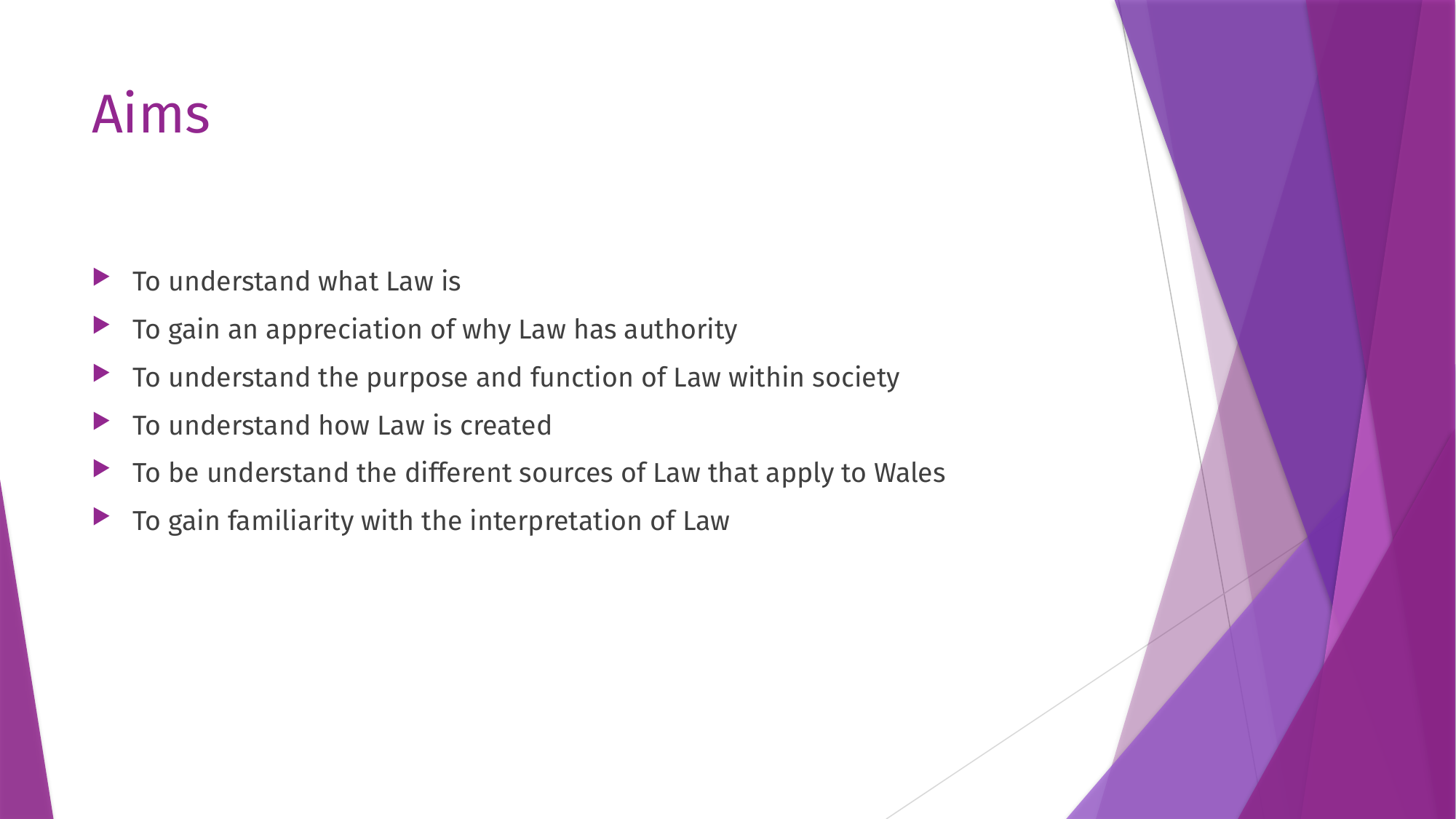

# Aims
To understand what Law is
To gain an appreciation of why Law has authority
To understand the purpose and function of Law within society
To understand how Law is created
To be understand the different sources of Law that apply to Wales
To gain familiarity with the interpretation of Law